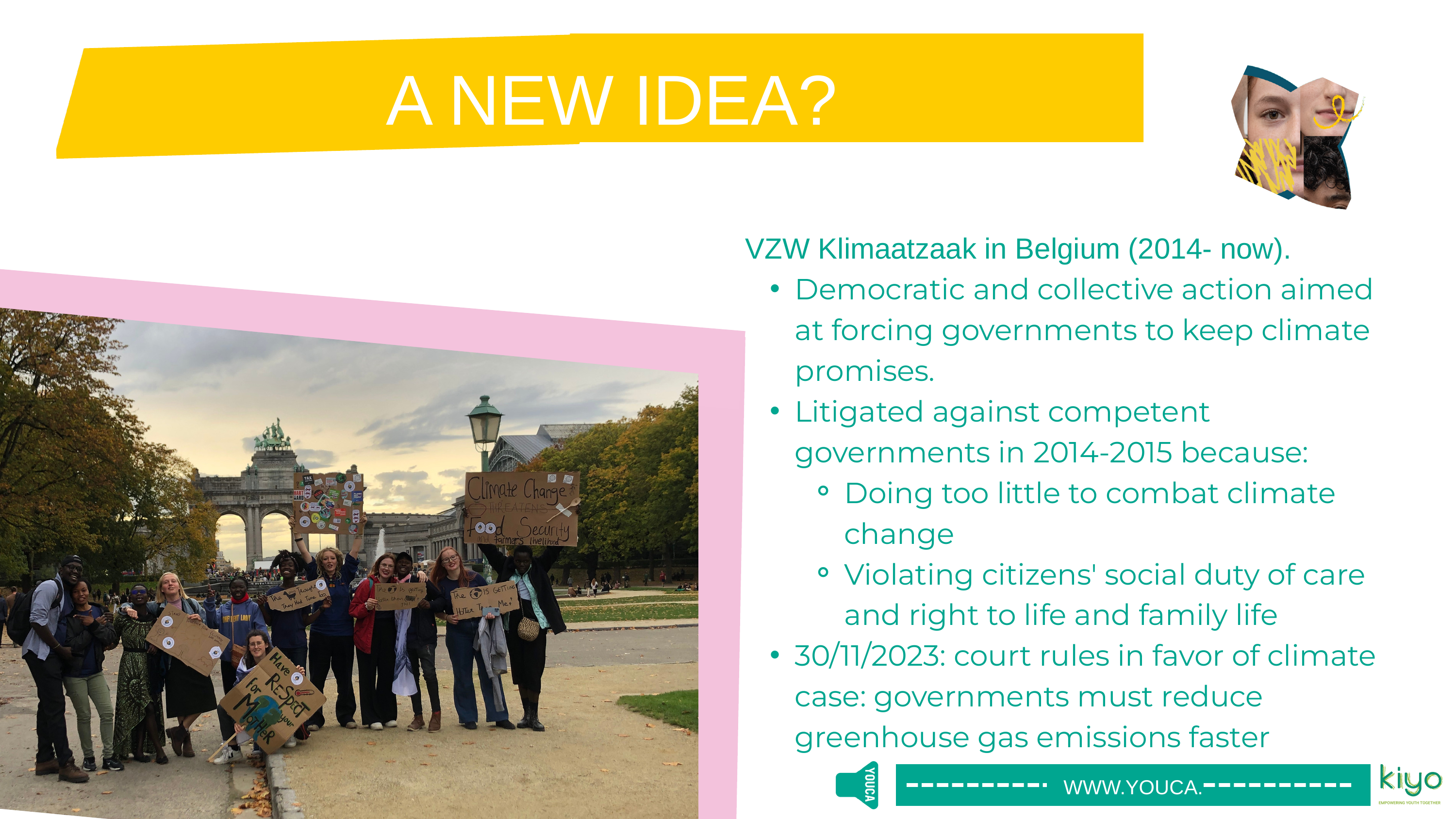

A NEW IDEA?

VZW Klimaatzaak in Belgium (2014- now).
Democratic and collective action aimed at forcing governments to keep climate promises.
Litigated against competent governments in 2014-2015 because:
Doing too little to combat climate change
Violating citizens' social duty of care and right to life and family life
30/11/2023: court rules in favor of climate case: governments must reduce greenhouse gas emissions faster

WWW.YOUCA.BE